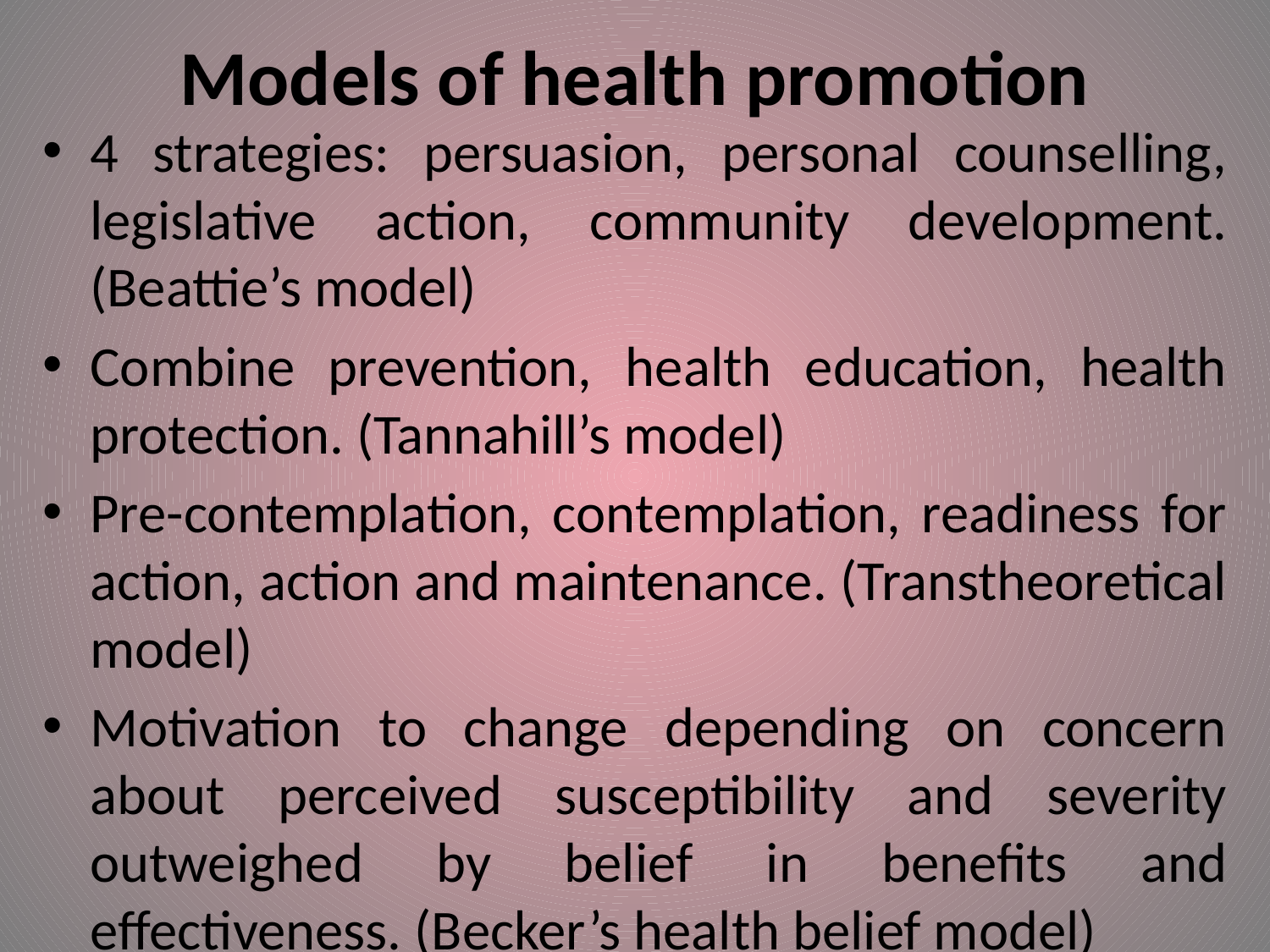

# Models of health promotion
4 strategies: persuasion, personal counselling, legislative action, community development. (Beattie’s model)
Combine prevention, health education, health protection. (Tannahill’s model)
Pre-contemplation, contemplation, readiness for action, action and maintenance. (Transtheoretical model)
Motivation to change depending on concern about perceived susceptibility and severity outweighed by belief in benefits and effectiveness. (Becker’s health belief model)